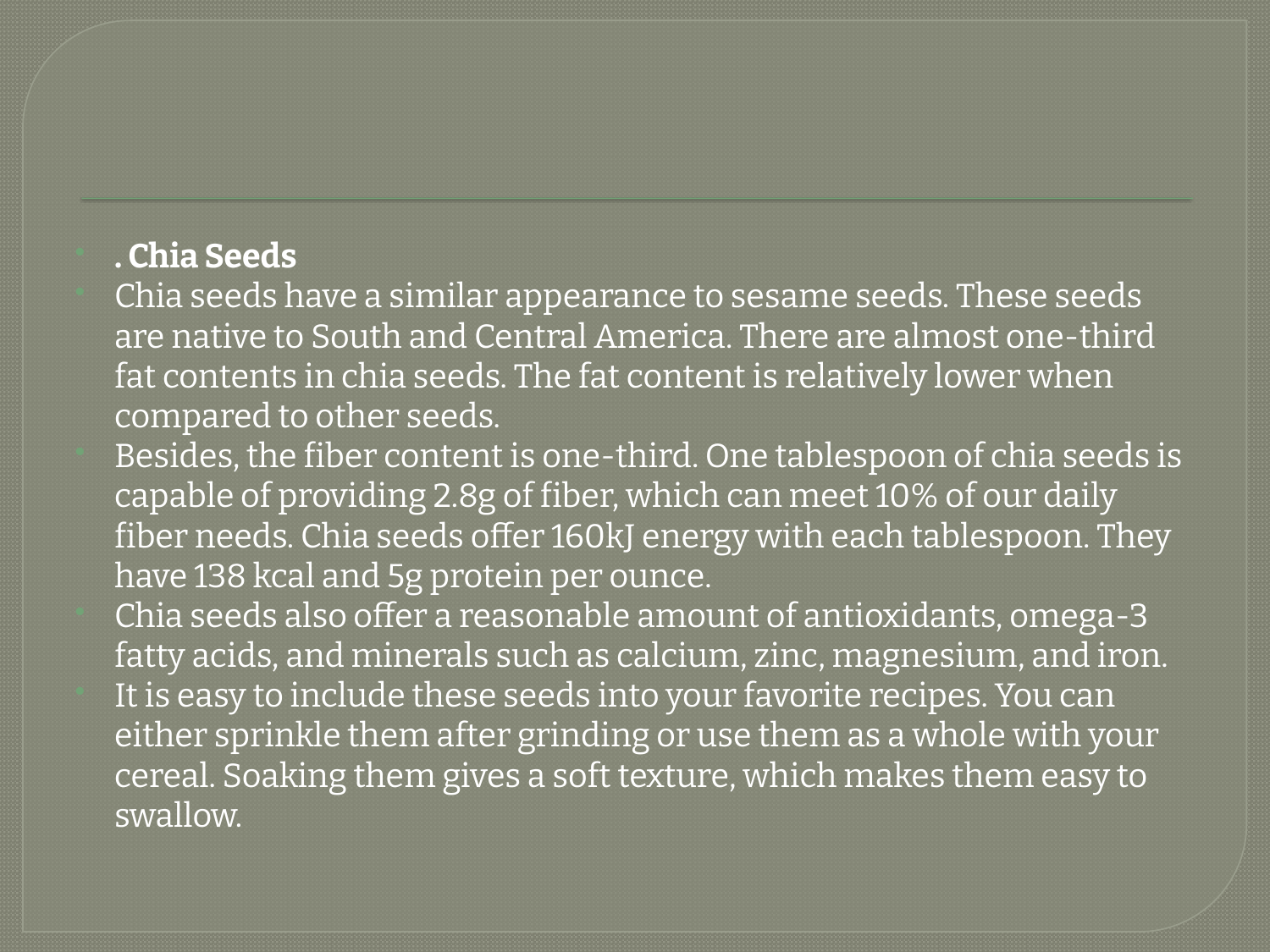

#
. Chia Seeds
Chia seeds have a similar appearance to sesame seeds. These seeds are native to South and Central America. There are almost one-third fat contents in chia seeds. The fat content is relatively lower when compared to other seeds.
Besides, the fiber content is one-third. One tablespoon of chia seeds is capable of providing 2.8g of fiber, which can meet 10% of our daily fiber needs. Chia seeds offer 160kJ energy with each tablespoon. They have 138 kcal and 5g protein per ounce.
Chia seeds also offer a reasonable amount of antioxidants, omega-3 fatty acids, and minerals such as calcium, zinc, magnesium, and iron.
It is easy to include these seeds into your favorite recipes. You can either sprinkle them after grinding or use them as a whole with your cereal. Soaking them gives a soft texture, which makes them easy to swallow.